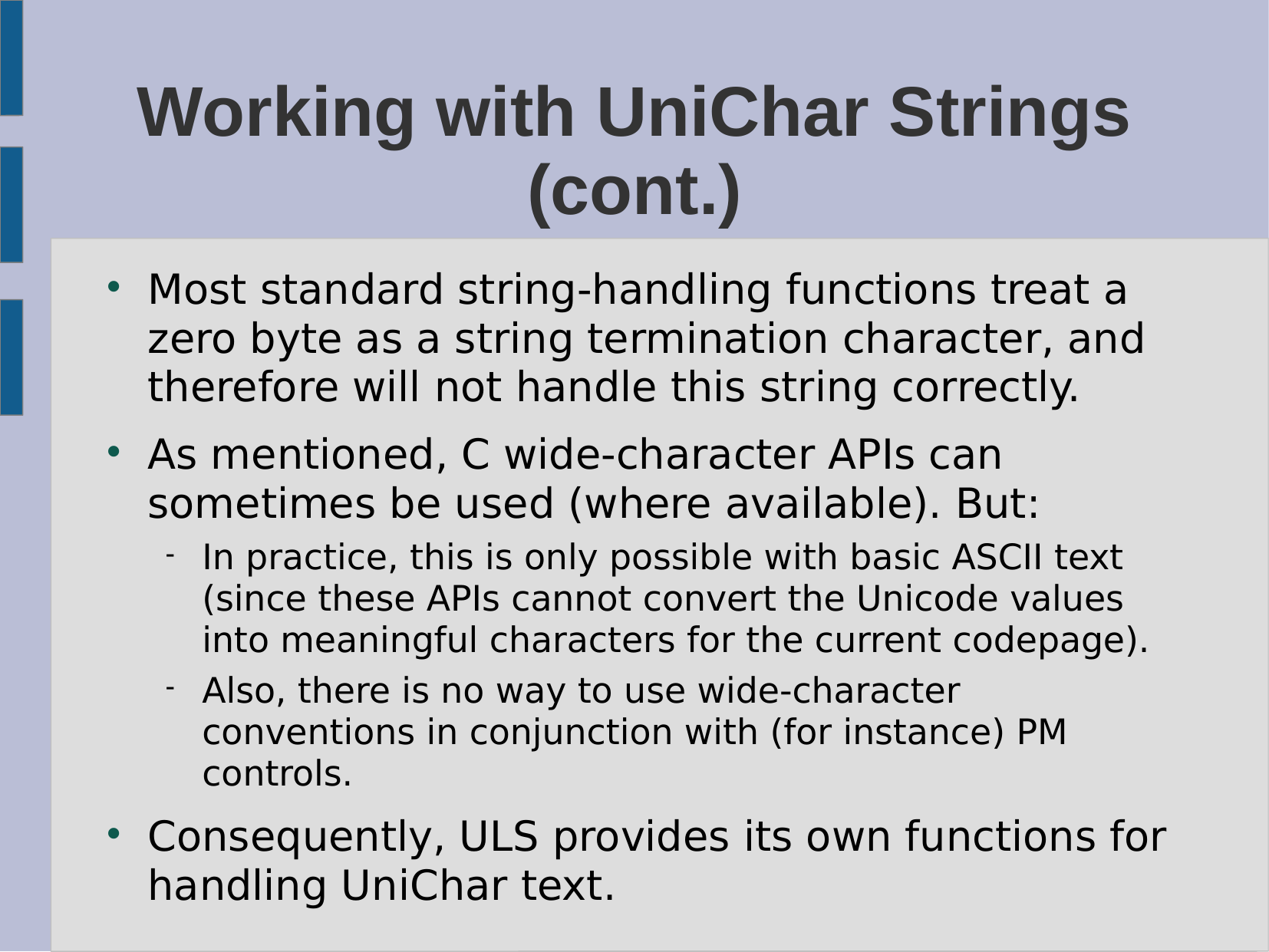

# Working with UniChar Strings (cont.)
Most standard string-handling functions treat a zero byte as a string termination character, and therefore will not handle this string correctly.
As mentioned, C wide-character APIs can sometimes be used (where available). But:
In practice, this is only possible with basic ASCII text (since these APIs cannot convert the Unicode values into meaningful characters for the current codepage).
Also, there is no way to use wide-character conventions in conjunction with (for instance) PM controls.
Consequently, ULS provides its own functions for handling UniChar text.